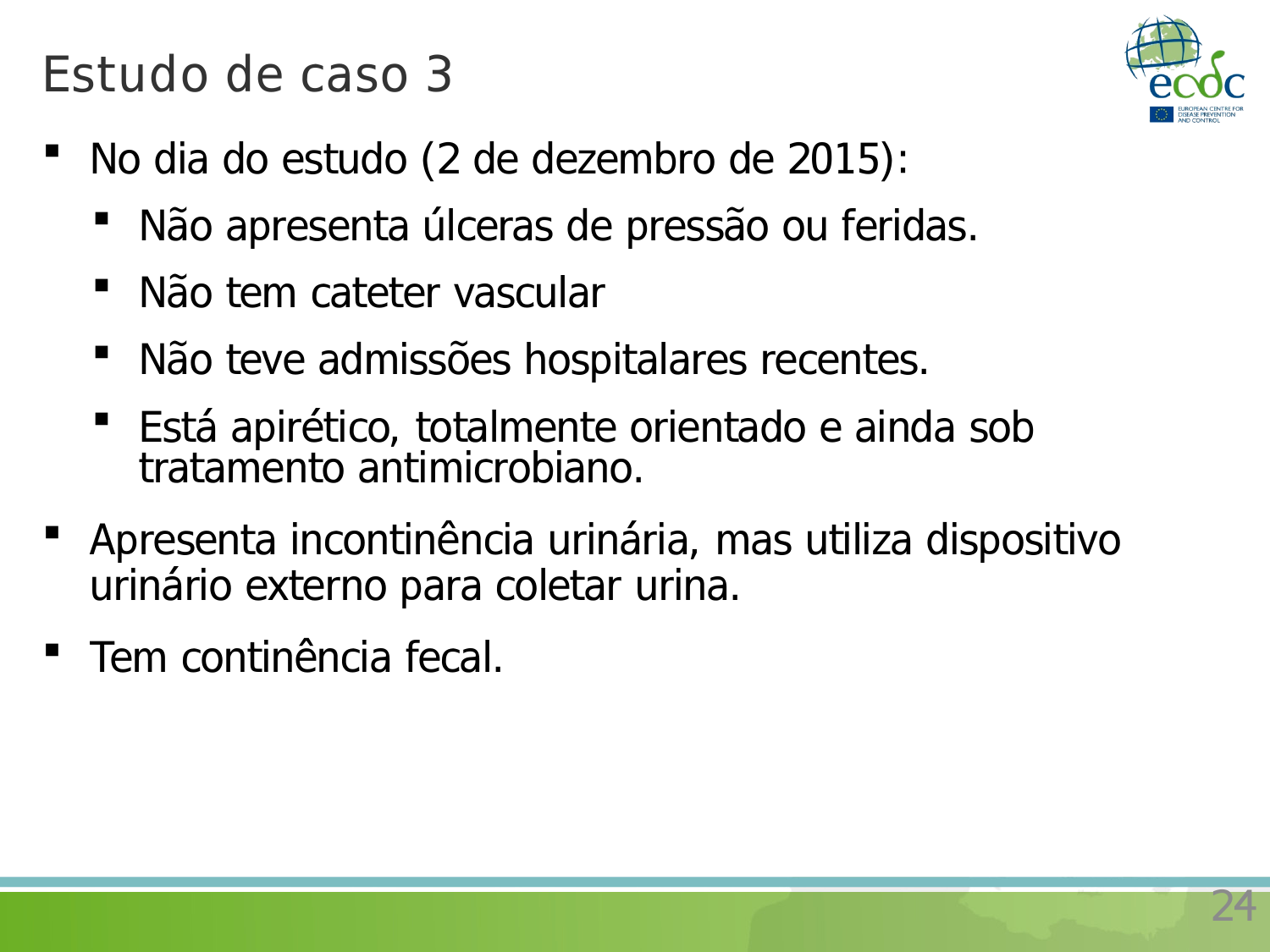

# Estudo de caso 3
No dia do estudo (2 de dezembro de 2015):
Não apresenta úlceras de pressão ou feridas.
Não tem cateter vascular
Não teve admissões hospitalares recentes.
Está apirético, totalmente orientado e ainda sob tratamento antimicrobiano.
Apresenta incontinência urinária, mas utiliza dispositivo urinário externo para coletar urina.
Tem continência fecal.

24